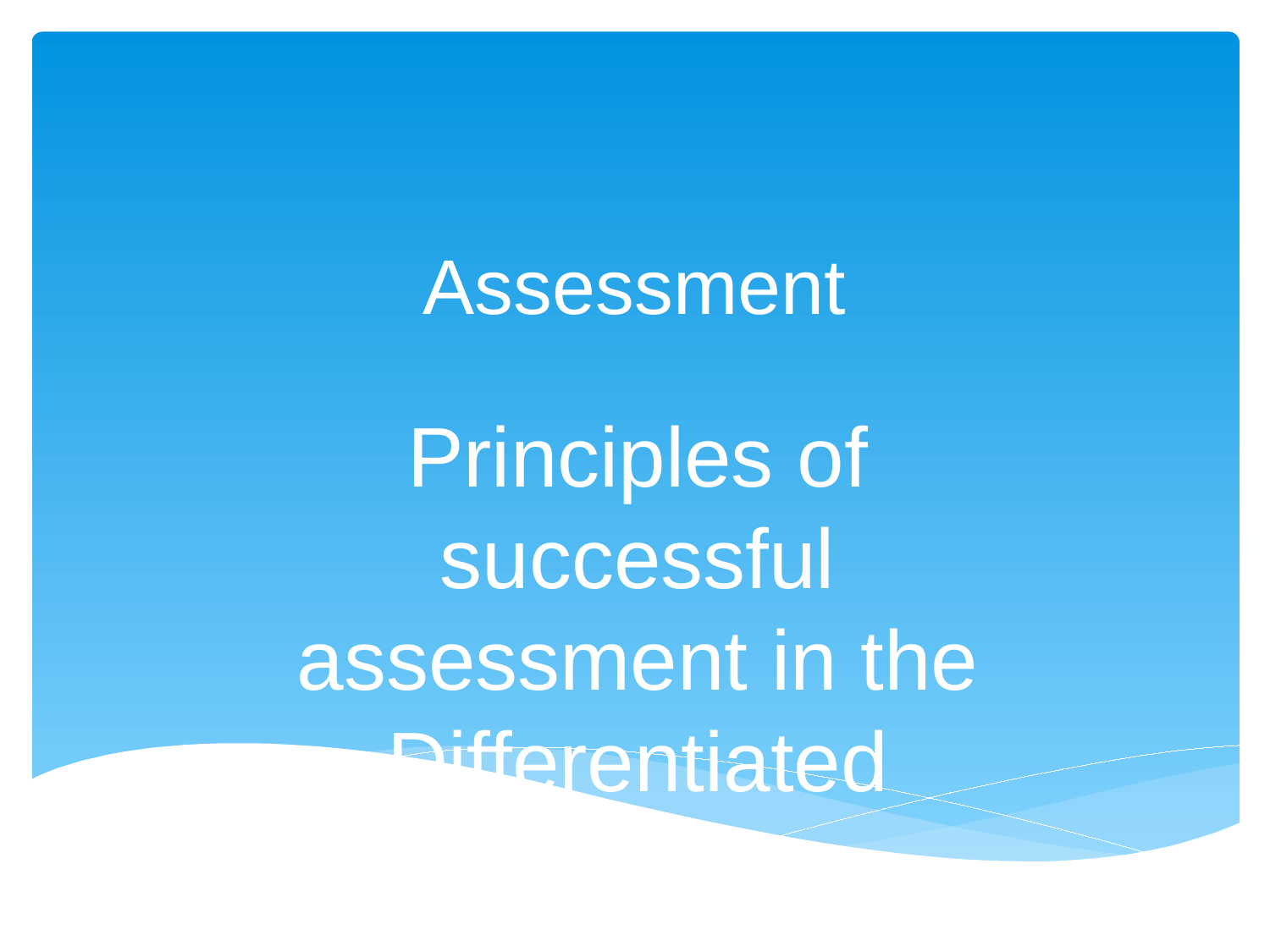

# Assessment
Principles of successful assessment in the Differentiated Classroom
Chapter 3